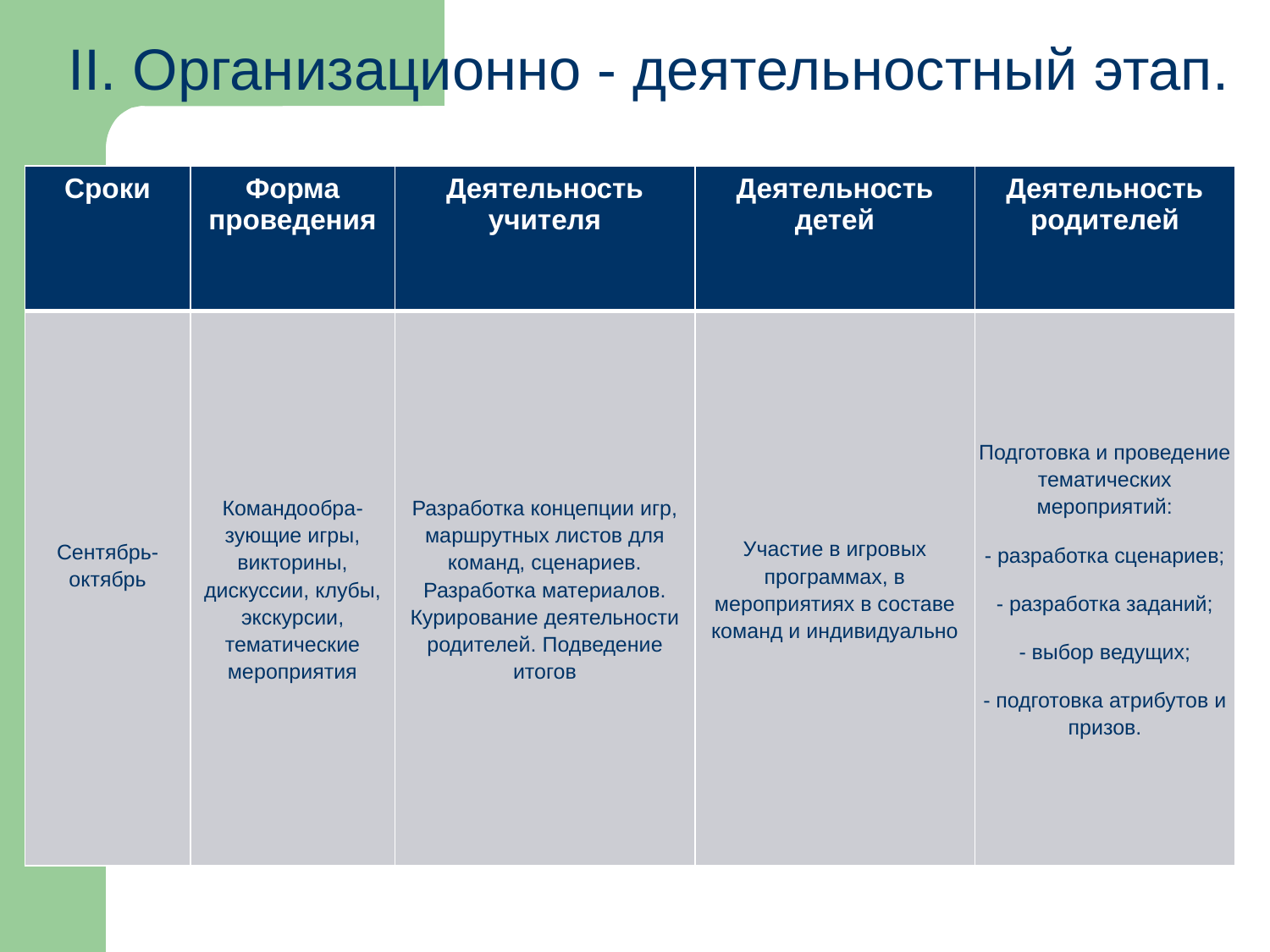

II. Организационно - деятельностный этап.
| Сроки | Форма проведения | Деятельность учителя | Деятельность детей | Деятельность родителей |
| --- | --- | --- | --- | --- |
| Сентябрь-октябрь | Командообра-зующие игры, викторины, дискуссии, клубы, экскурсии, тематические мероприятия | Разработка концепции игр, маршрутных листов для команд, сценариев. Разработка материалов. Курирование деятельности родителей. Подведение итогов | Участие в игровых программах, в мероприятиях в составе команд и индивидуально | Подготовка и проведение тематических мероприятий: - разработка сценариев; - разработка заданий; - выбор ведущих; - подготовка атрибутов и призов. |